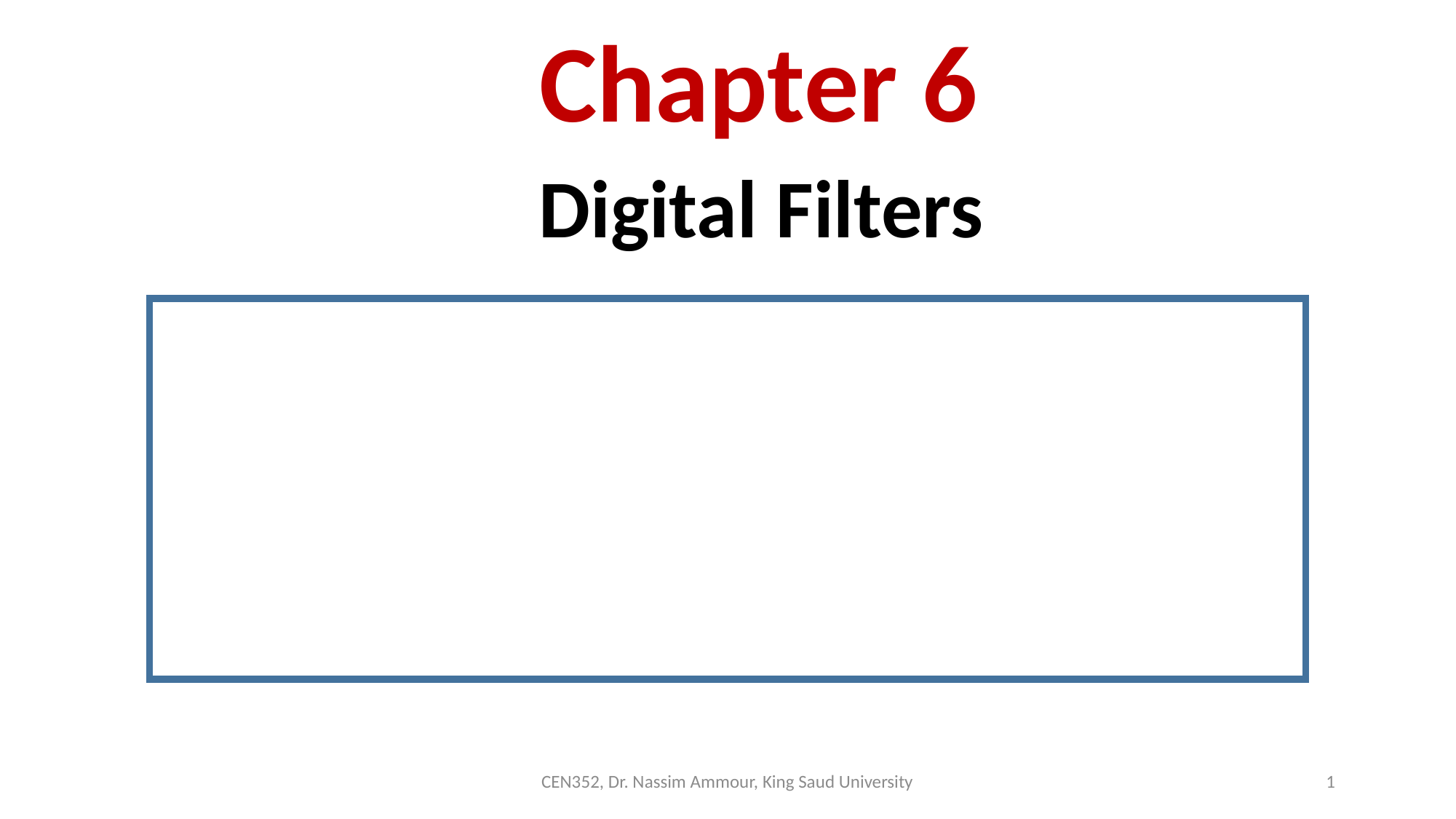

Chapter 6
Digital Filters

CEN352, Dr. Nassim Ammour, King Saud University
1